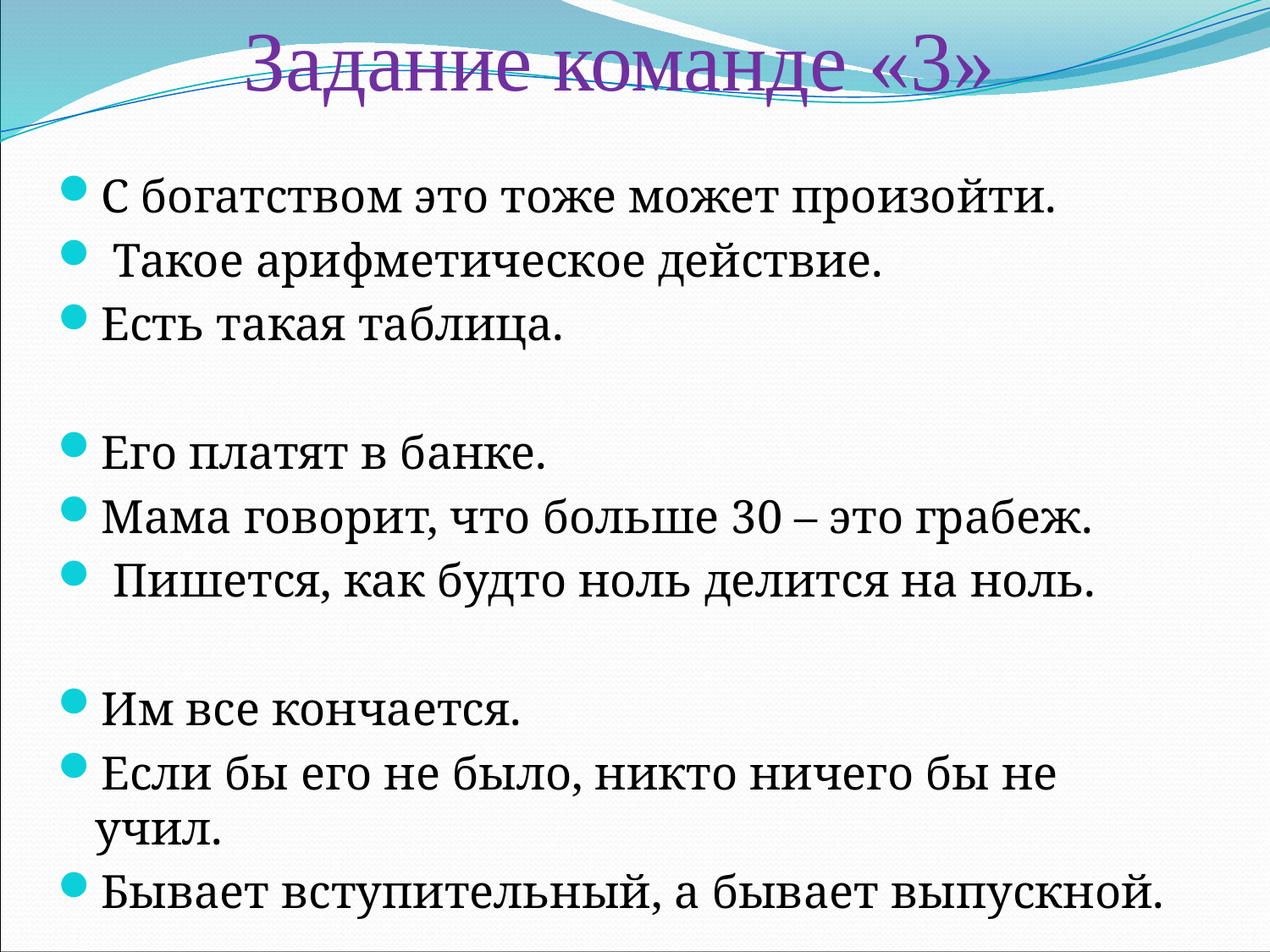

Задание команде «3»

С богатством это тоже может произойти.
 Такое арифметическое действие.
Есть такая таблица.

Его платят в банке.
Мама говорит, что больше 30 – это грабеж.
 Пишется, как будто ноль делится на ноль.

Им все кончается.
Если бы его не было, никто ничего бы не учил.
Бывает вступительный, а бывает выпускной.